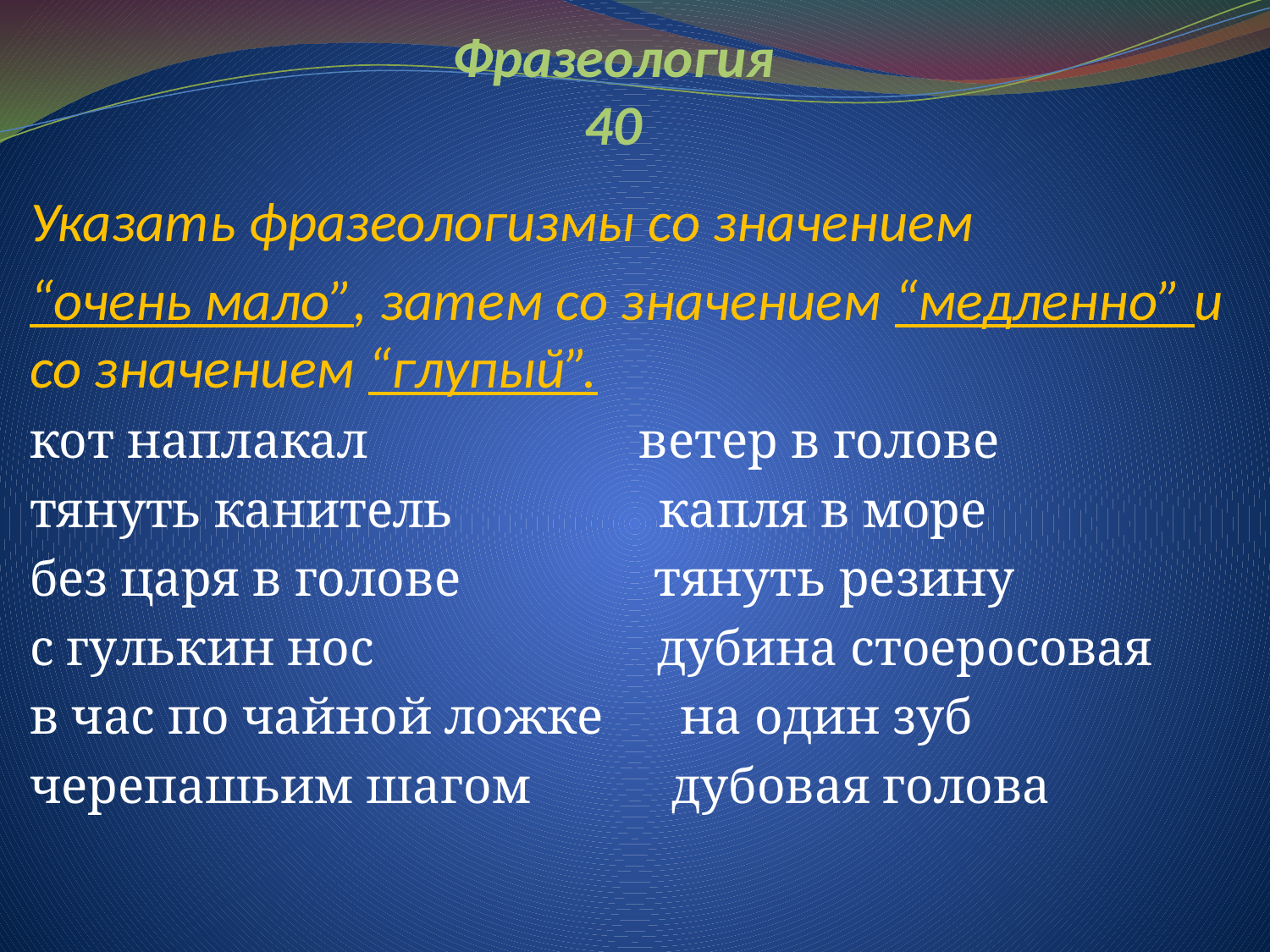

# Фразеология 40
Указать фразеологизмы со значением
“очень мало”, затем со значением “медленно” и со значением “глупый”.
кот наплакал                     ветер в голове
тянуть канитель                капля в море
без царя в голове               тянуть резину
с гулькин нос                      дубина стоеросовая
в час по чайной ложке      на один зуб
черепашьим шагом           дубовая голова